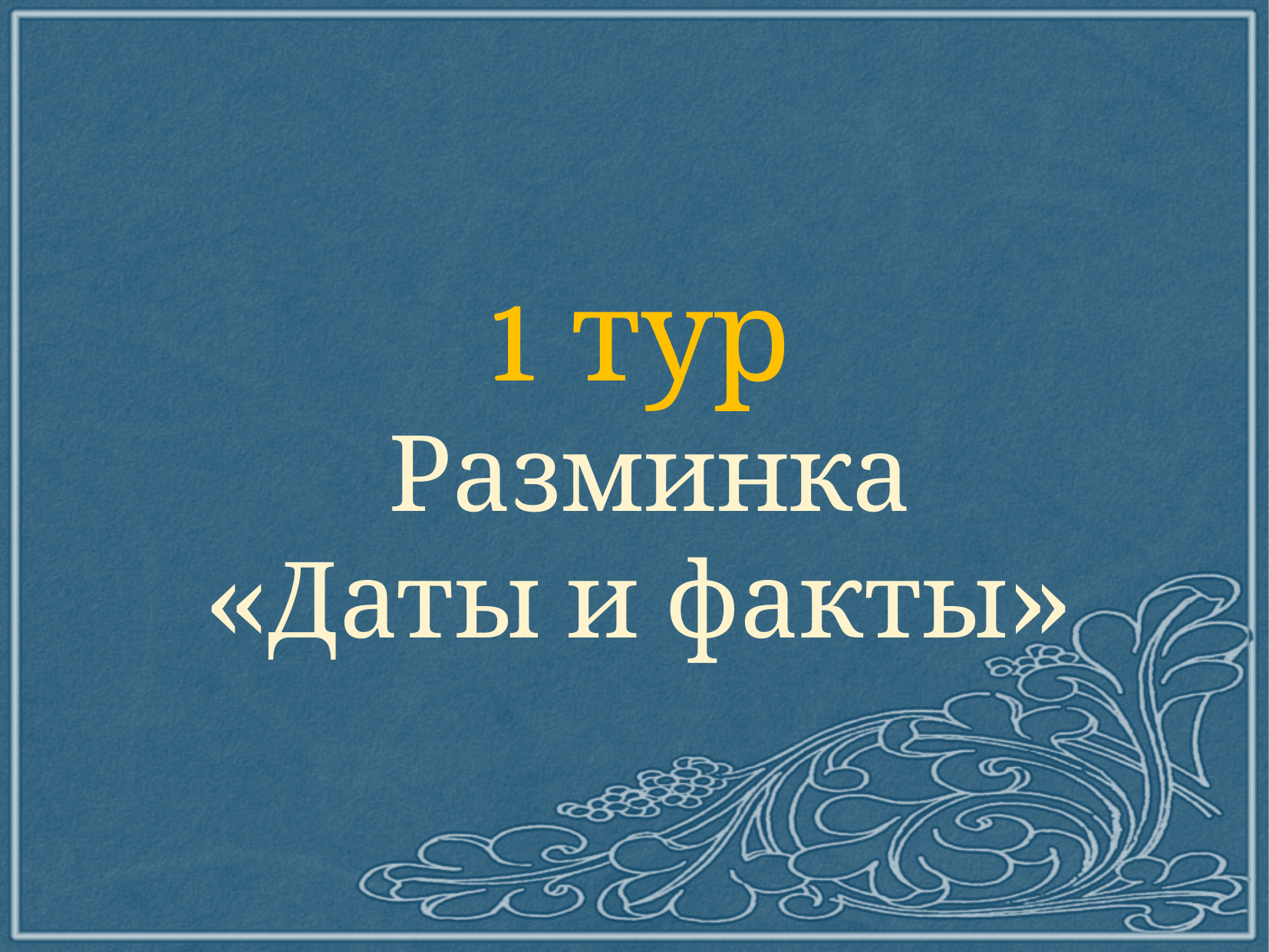

# 1 тур Разминка «Даты и факты»